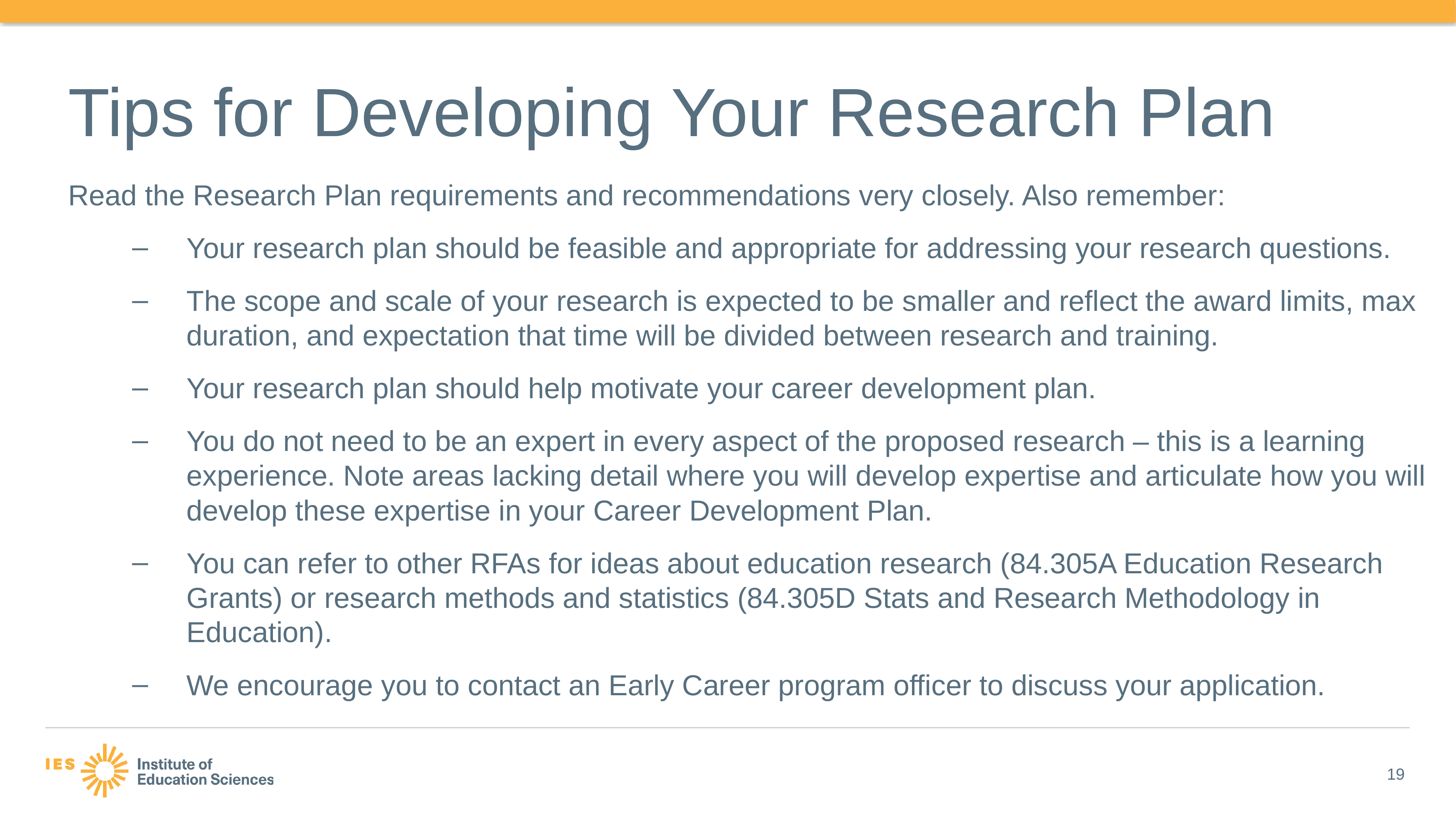

# Tips for Developing Your Research Plan
Read the Research Plan requirements and recommendations very closely. Also remember:
Your research plan should be feasible and appropriate for addressing your research questions.
The scope and scale of your research is expected to be smaller and reflect the award limits, max duration, and expectation that time will be divided between research and training.
Your research plan should help motivate your career development plan.
You do not need to be an expert in every aspect of the proposed research – this is a learning experience. Note areas lacking detail where you will develop expertise and articulate how you will develop these expertise in your Career Development Plan.
You can refer to other RFAs for ideas about education research (84.305A Education Research Grants) or research methods and statistics (84.305D Stats and Research Methodology in Education).
We encourage you to contact an Early Career program officer to discuss your application.
19